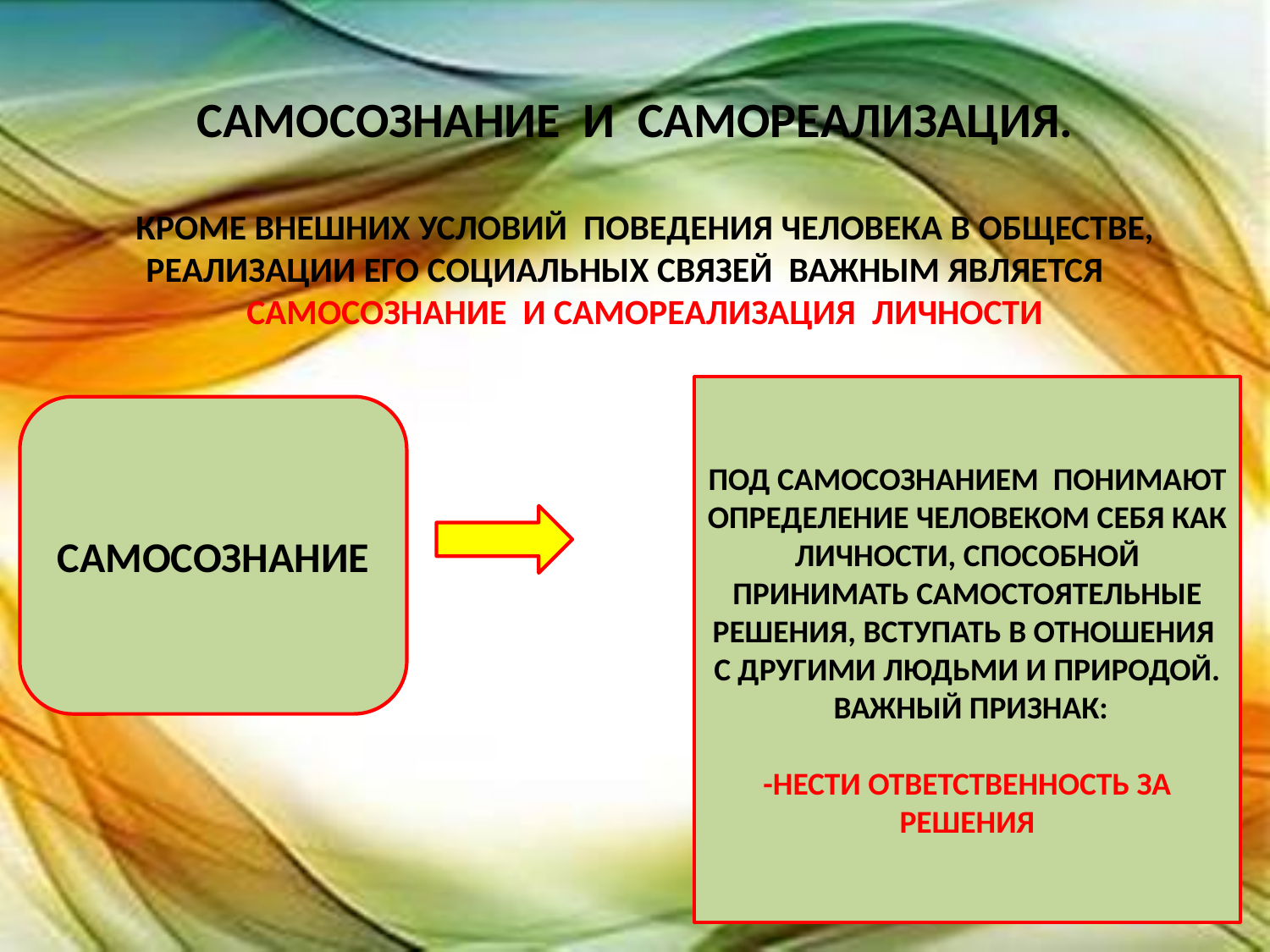

# САМОСОЗНАНИЕ  И  САМОРЕАЛИЗАЦИЯ.
КРОМЕ ВНЕШНИХ УСЛОВИЙ  ПОВЕДЕНИЯ ЧЕЛОВЕКА В ОБЩЕСТВЕ, РЕАЛИЗАЦИИ ЕГО СОЦИАЛЬНЫХ СВЯЗЕЙ  ВАЖНЫМ ЯВЛЯЕТСЯ      САМОСОЗНАНИЕ  И САМОРЕАЛИЗАЦИЯ  ЛИЧНОСТИ
ПОД САМОСОЗНАНИЕМ  ПОНИМАЮТ ОПРЕДЕЛЕНИЕ ЧЕЛОВЕКОМ СЕБЯ КАК ЛИЧНОСТИ, СПОСОБНОЙ ПРИНИМАТЬ САМОСТОЯТЕЛЬНЫЕ РЕШЕНИЯ, ВСТУПАТЬ В ОТНОШЕНИЯ  С ДРУГИМИ ЛЮДЬМИ И ПРИРОДОЙ.
 ВАЖНЫЙ ПРИЗНАК:

-НЕСТИ ОТВЕТСТВЕННОСТЬ ЗА РЕШЕНИЯ
САМОСОЗНАНИЕ